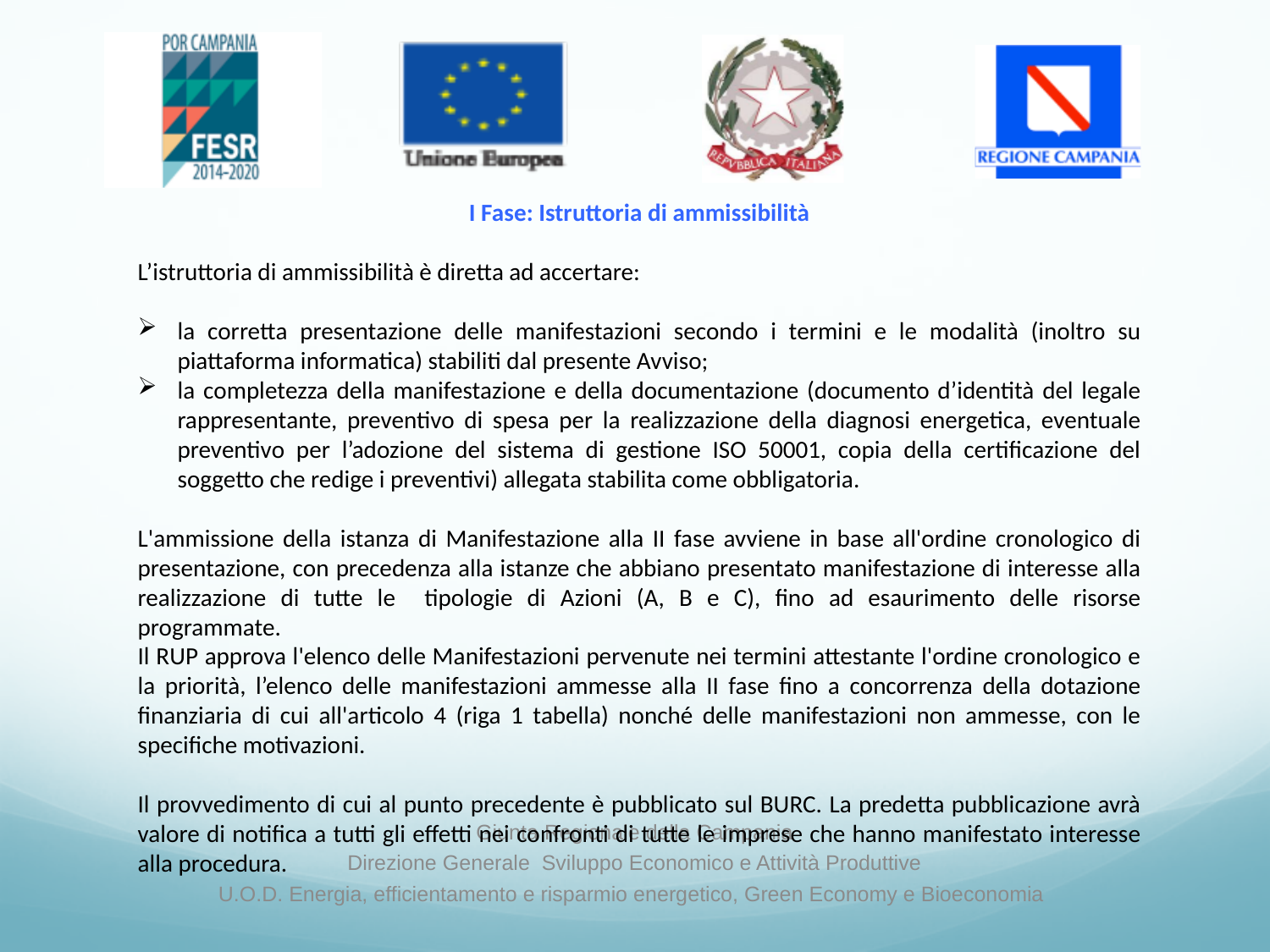

I Fase: Istruttoria di ammissibilità

L’istruttoria di ammissibilità è diretta ad accertare:

la corretta presentazione delle manifestazioni secondo i termini e le modalità (inoltro su piattaforma informatica) stabiliti dal presente Avviso;
la completezza della manifestazione e della documentazione (documento d’identità del legale rappresentante, preventivo di spesa per la realizzazione della diagnosi energetica, eventuale preventivo per l’adozione del sistema di gestione ISO 50001, copia della certificazione del soggetto che redige i preventivi) allegata stabilita come obbligatoria.

L'ammissione della istanza di Manifestazione alla II fase avviene in base all'ordine cronologico di presentazione, con precedenza alla istanze che abbiano presentato manifestazione di interesse alla realizzazione di tutte le  tipologie di Azioni (A, B e C), fino ad esaurimento delle risorse programmate.
Il RUP approva l'elenco delle Manifestazioni pervenute nei termini attestante l'ordine cronologico e la priorità, l’elenco delle manifestazioni ammesse alla II fase fino a concorrenza della dotazione finanziaria di cui all'articolo 4 (riga 1 tabella) nonché delle manifestazioni non ammesse, con le specifiche motivazioni.

Il provvedimento di cui al punto precedente è pubblicato sul BURC. La predetta pubblicazione avrà valore di notifica a tutti gli effetti nei confronti di tutte le imprese che hanno manifestato interesse alla procedura.
Giunta Regionale della Campania
Direzione Generale  Sviluppo Economico e Attività Produttive
U.O.D. Energia, efficientamento e risparmio energetico, Green Economy e Bioeconomia